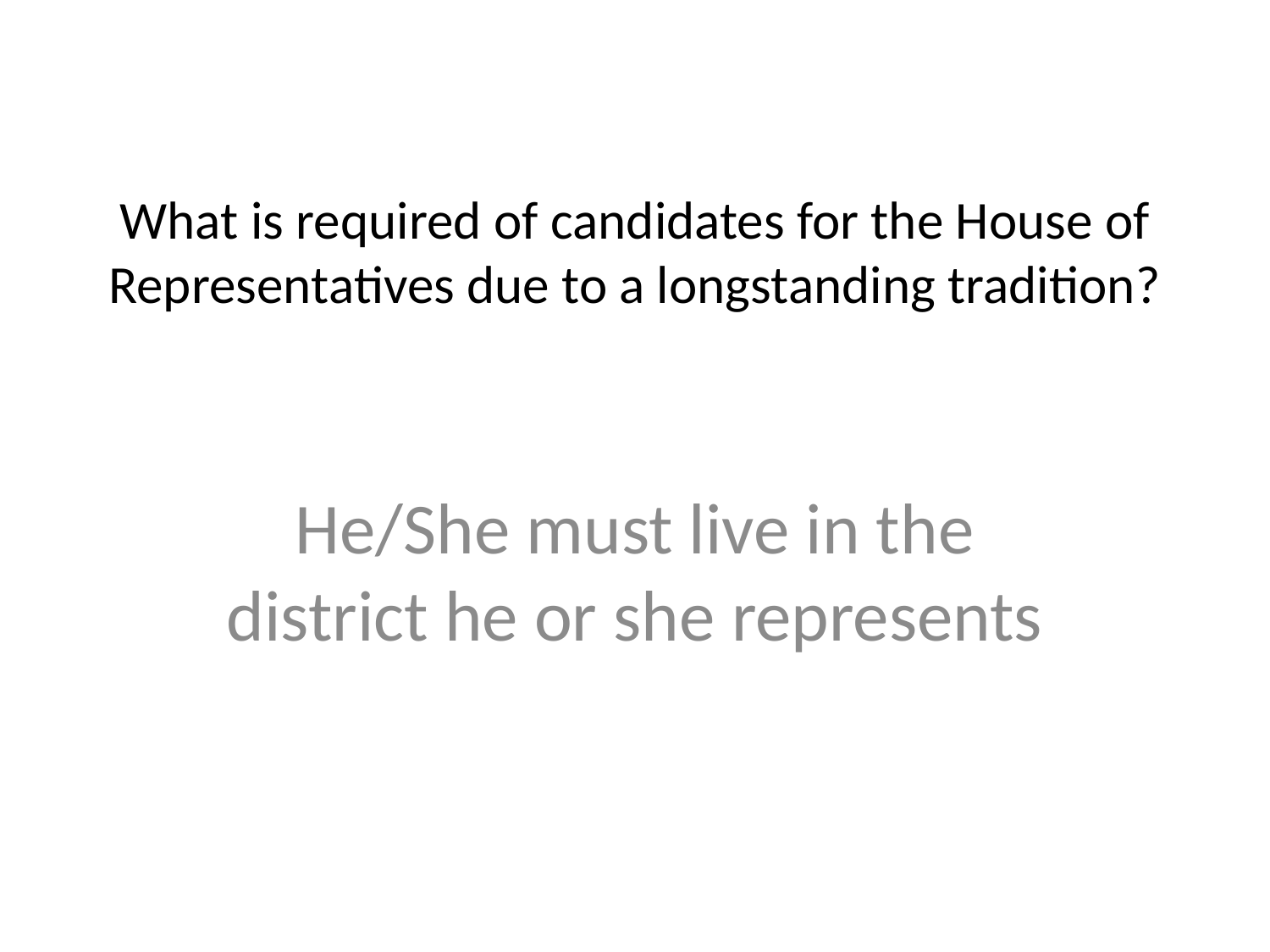

# What is required of candidates for the House of Representatives due to a longstanding tradition?
He/She must live in the district he or she represents